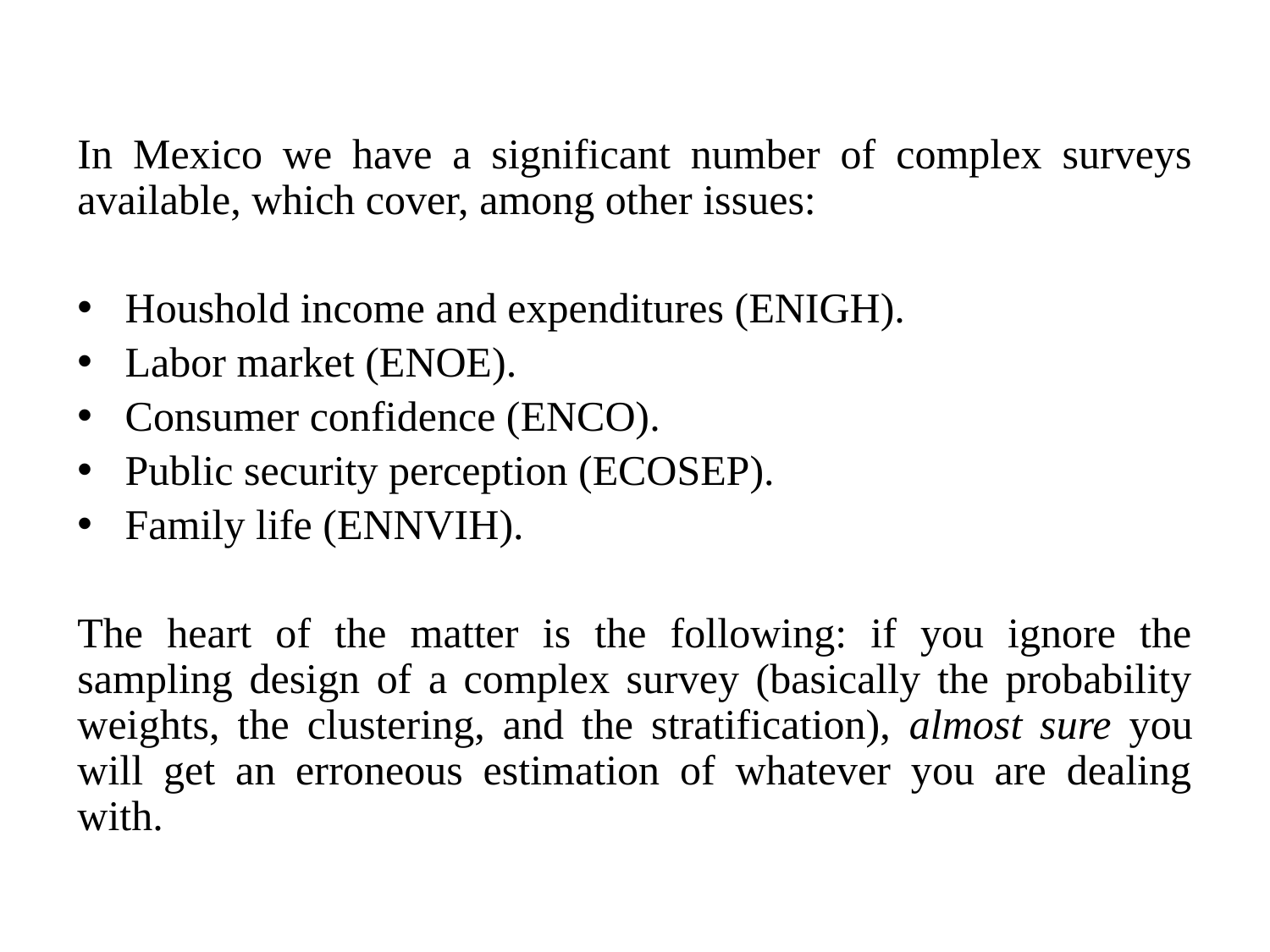

In Mexico we have a significant number of complex surveys available, which cover, among other issues:

Houshold income and expenditures (ENIGH).
Labor market (ENOE).
Consumer confidence (ENCO).
Public security perception (ECOSEP).
Family life (ENNVIH).

The heart of the matter is the following: if you ignore the sampling design of a complex survey (basically the probability weights, the clustering, and the stratification), almost sure you will get an erroneous estimation of whatever you are dealing with.